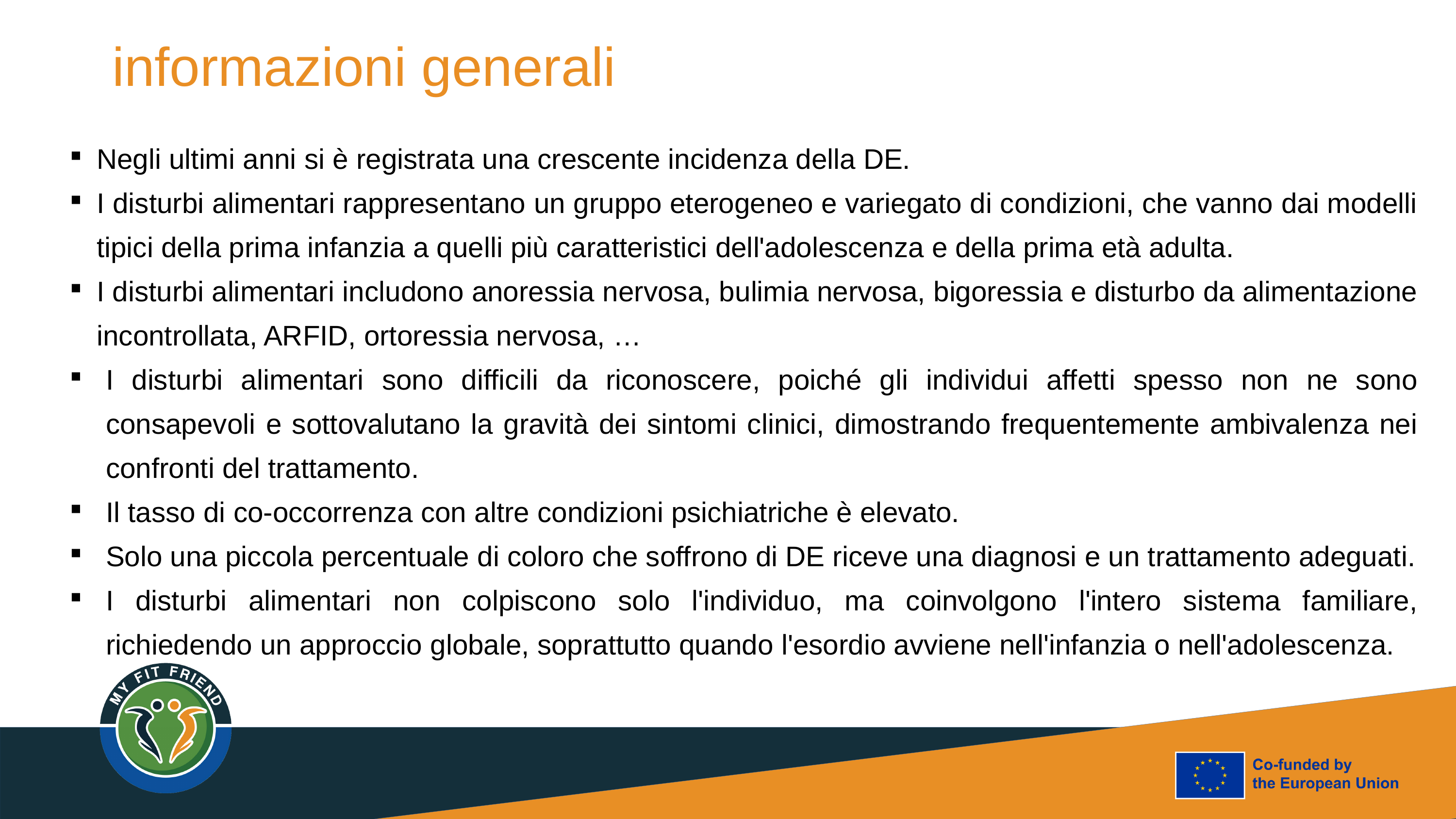

# informazioni generali
Negli ultimi anni si è registrata una crescente incidenza della DE.
I disturbi alimentari rappresentano un gruppo eterogeneo e variegato di condizioni, che vanno dai modelli tipici della prima infanzia a quelli più caratteristici dell'adolescenza e della prima età adulta.
I disturbi alimentari includono anoressia nervosa, bulimia nervosa, bigoressia e disturbo da alimentazione incontrollata, ARFID, ortoressia nervosa, …
I disturbi alimentari sono difficili da riconoscere, poiché gli individui affetti spesso non ne sono consapevoli e sottovalutano la gravità dei sintomi clinici, dimostrando frequentemente ambivalenza nei confronti del trattamento.
Il tasso di co-occorrenza con altre condizioni psichiatriche è elevato.
Solo una piccola percentuale di coloro che soffrono di DE riceve una diagnosi e un trattamento adeguati.
I disturbi alimentari non colpiscono solo l'individuo, ma coinvolgono l'intero sistema familiare, richiedendo un approccio globale, soprattutto quando l'esordio avviene nell'infanzia o nell'adolescenza.